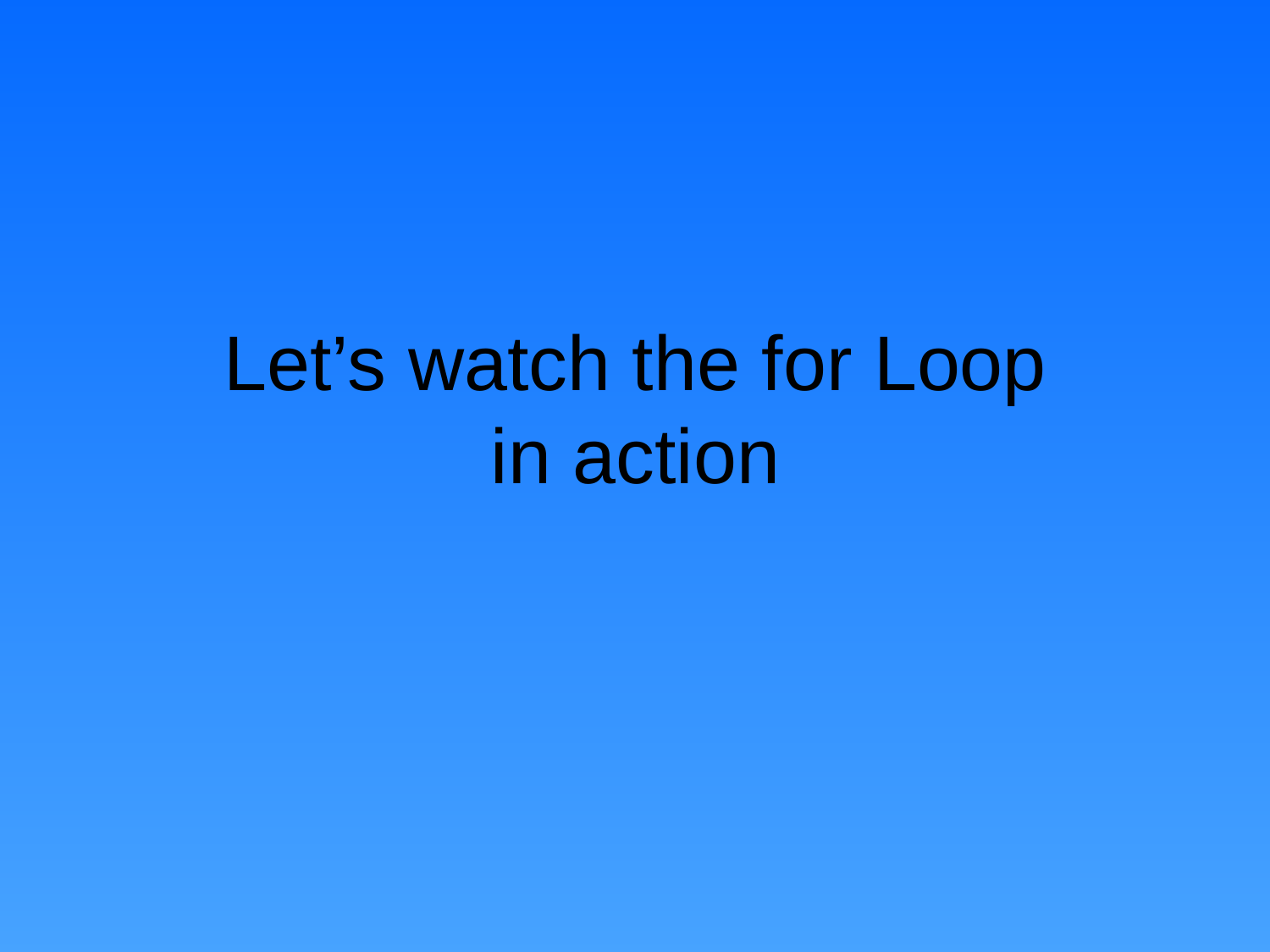

Let’s watch the for Loop
in action